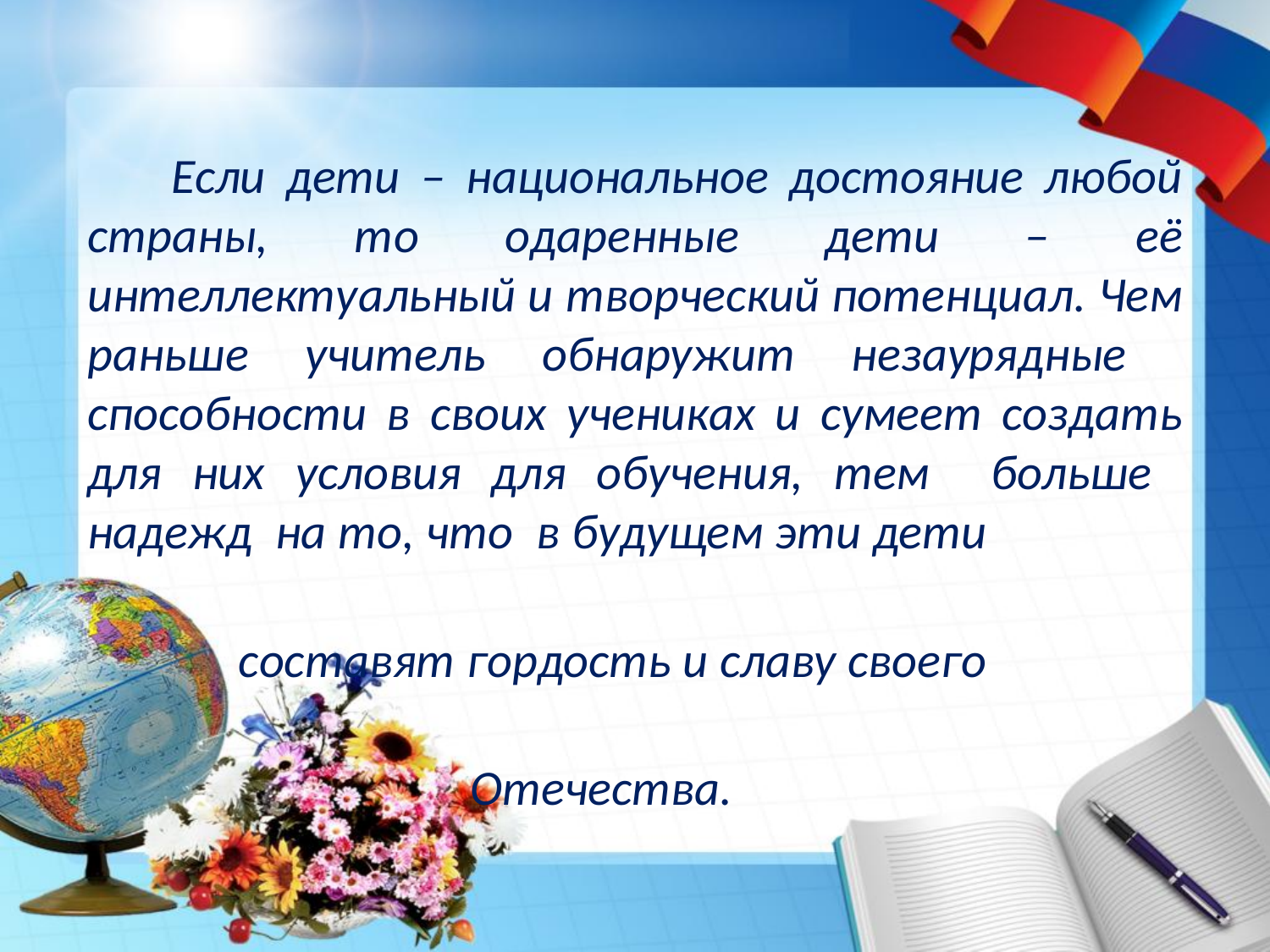

Если дети – национальное достояние любой страны, то одаренные дети – её интеллектуальный и творческий потенциал. Чем раньше учитель обнаружит незаурядные  способности в своих учениках и сумеет создать для них условия для обучения, тем  больше  надежд  на то, что  в будущем эти дети
             составят гордость и славу своего
                                  Отечества.